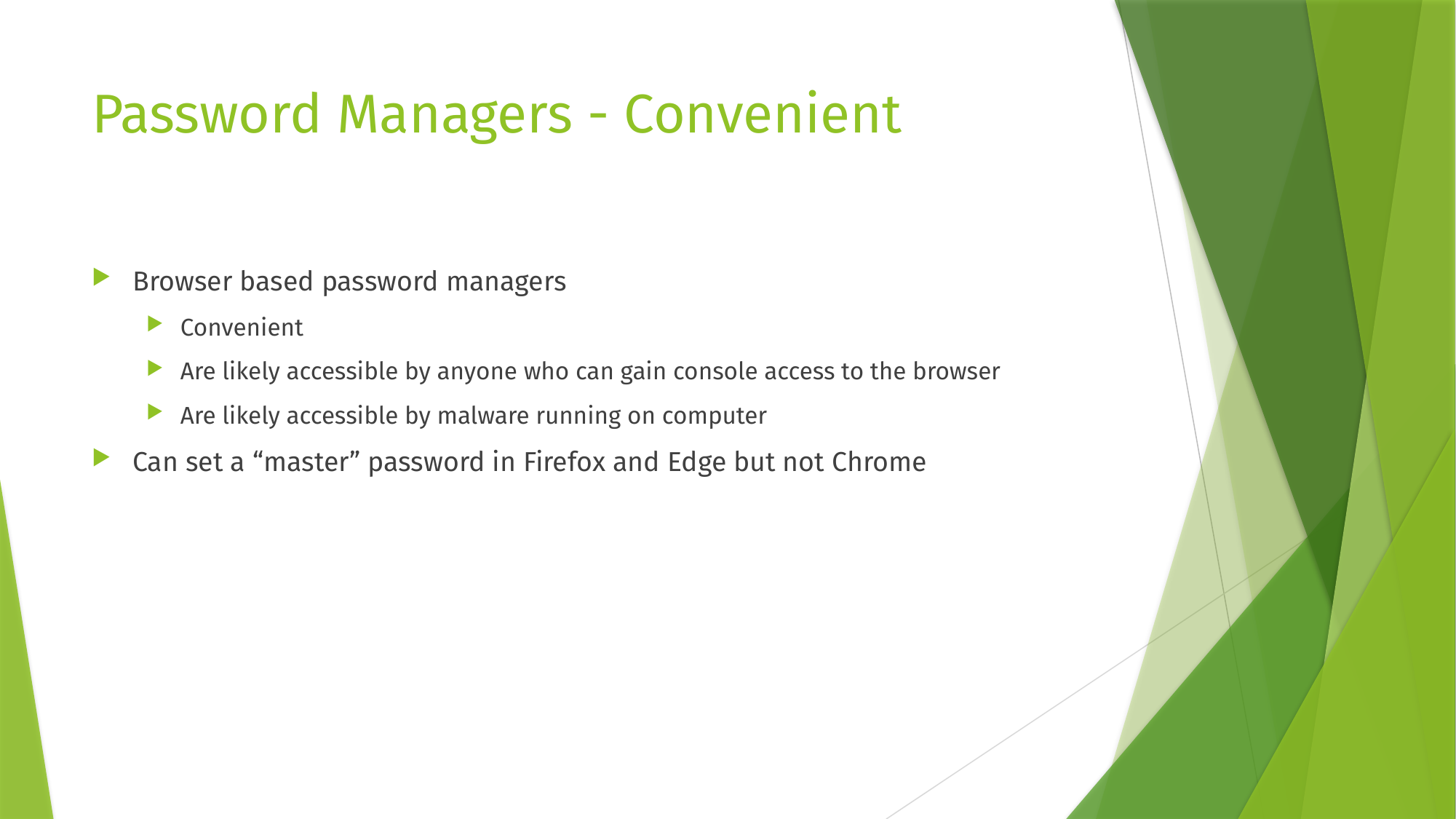

# Password Managers - Convenient
Browser based password managers
Convenient
Are likely accessible by anyone who can gain console access to the browser
Are likely accessible by malware running on computer
Can set a “master” password in Firefox and Edge but not Chrome